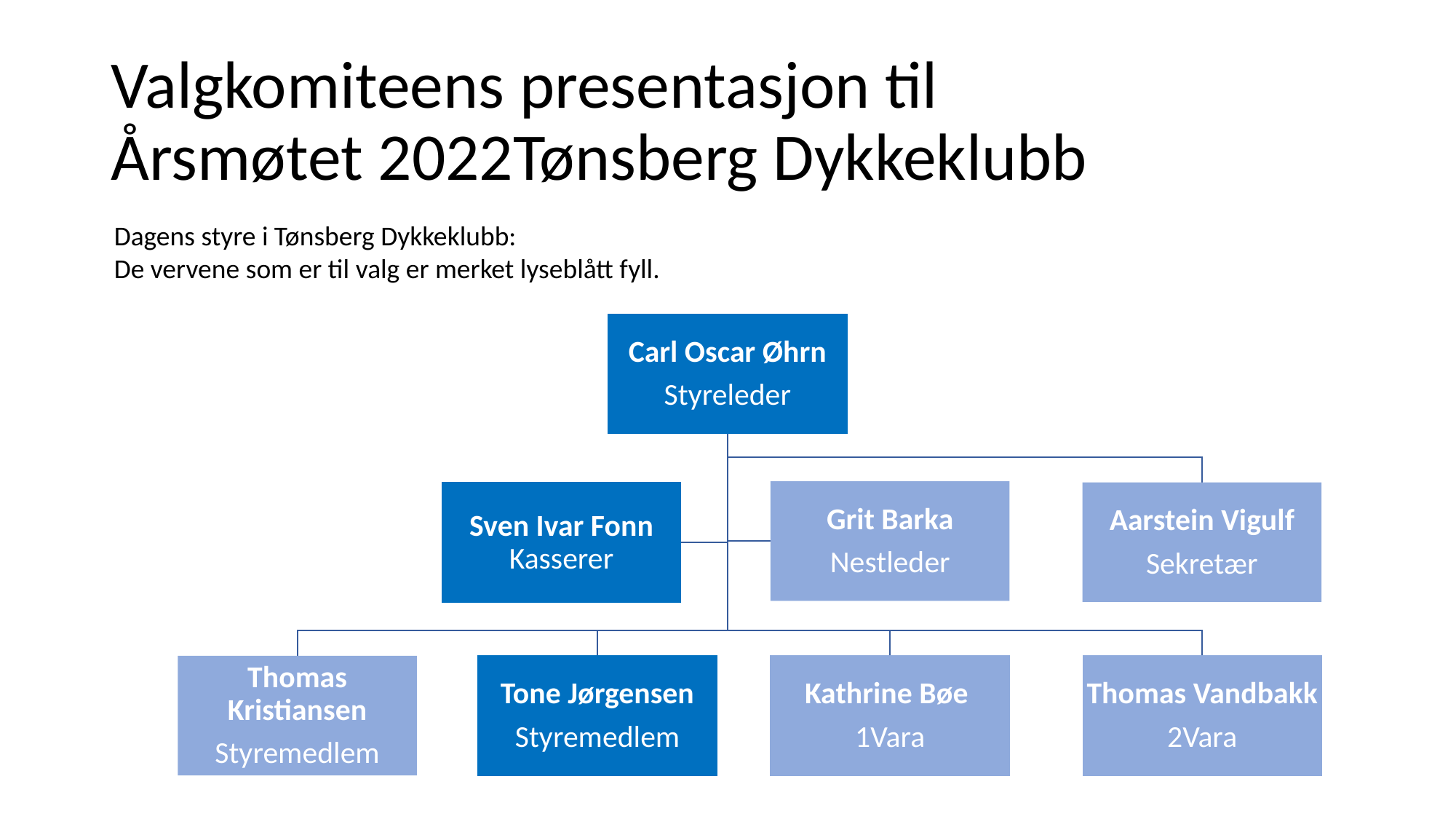

# Valgkomiteens presentasjon til Årsmøtet 2022Tønsberg Dykkeklubb
Dagens styre i Tønsberg Dykkeklubb:
De vervene som er til valg er merket lyseblått fyll.
Carl Oscar Øhrn
Styreleder
Thomas Kristiansen
Styremedlem
Aarstein Vigulf
Sekretær
Tone Jørgensen
Styremedlem
Kathrine Bøe
1Vara
Thomas Vandbakk
2Vara
Sven Ivar Fonn Kasserer
Grit Barka
Nestleder